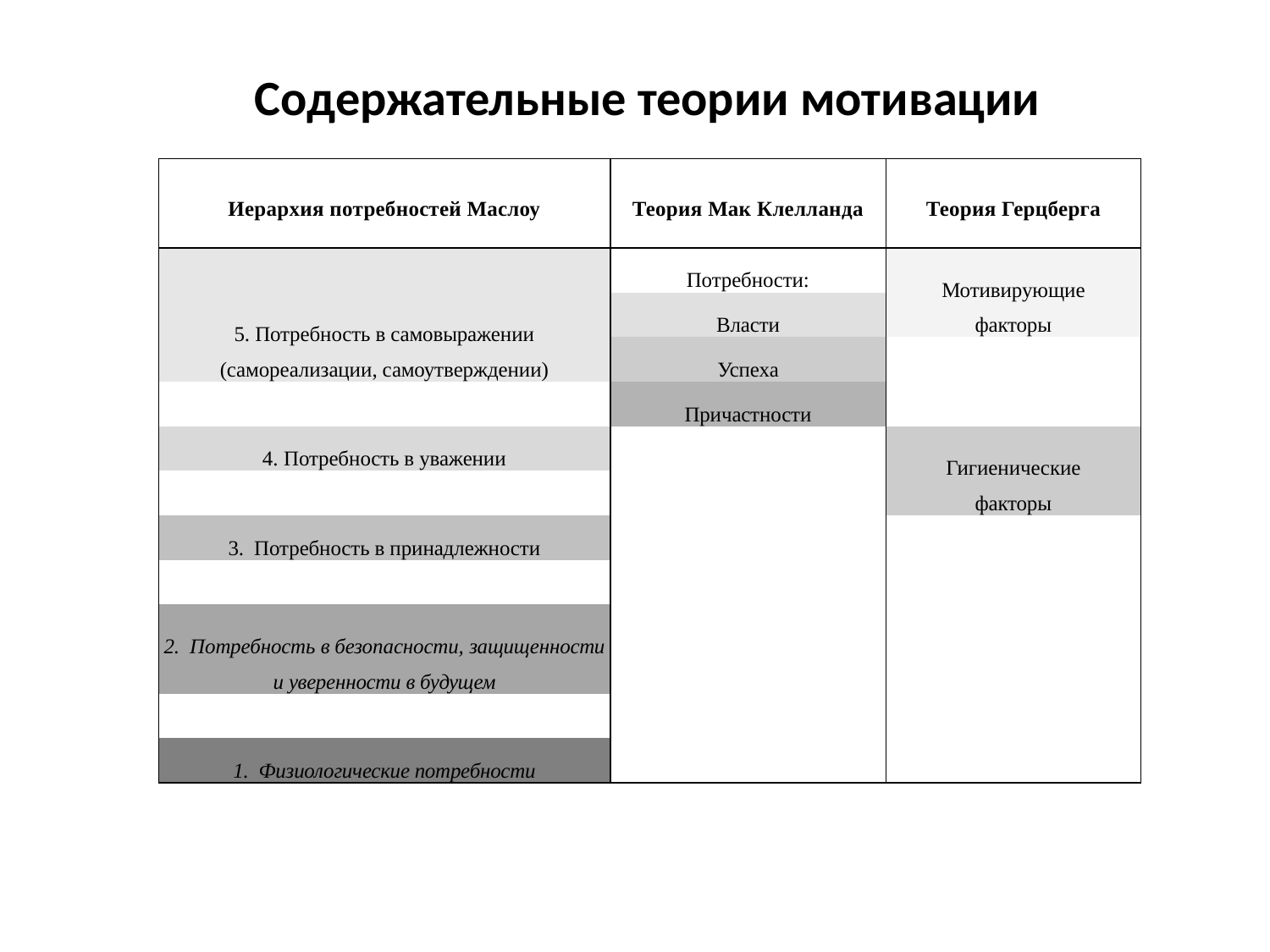

Содержательные теории мотивации
| Иерархия потребностей Маслоу | Теория Мак Клелланда | Теория Герцберга |
| --- | --- | --- |
| 5. Потребность в самовыражении (самореализации, самоутверждении) | Потребности: | Мотивирующие факторы |
|  | Власти |  |
|  | Успеха |  |
|  | Причастности |  |
| 4. Потребность в уважении |  | Гигиенические факторы |
|  |  |  |
| 3. Потребность в принадлежности |  |  |
|  |  |  |
| 2. Потребность в безопасности, защищенности и уверенности в будущем |  |  |
|  |  |  |
| 1. Физиологические потребности |  |  |